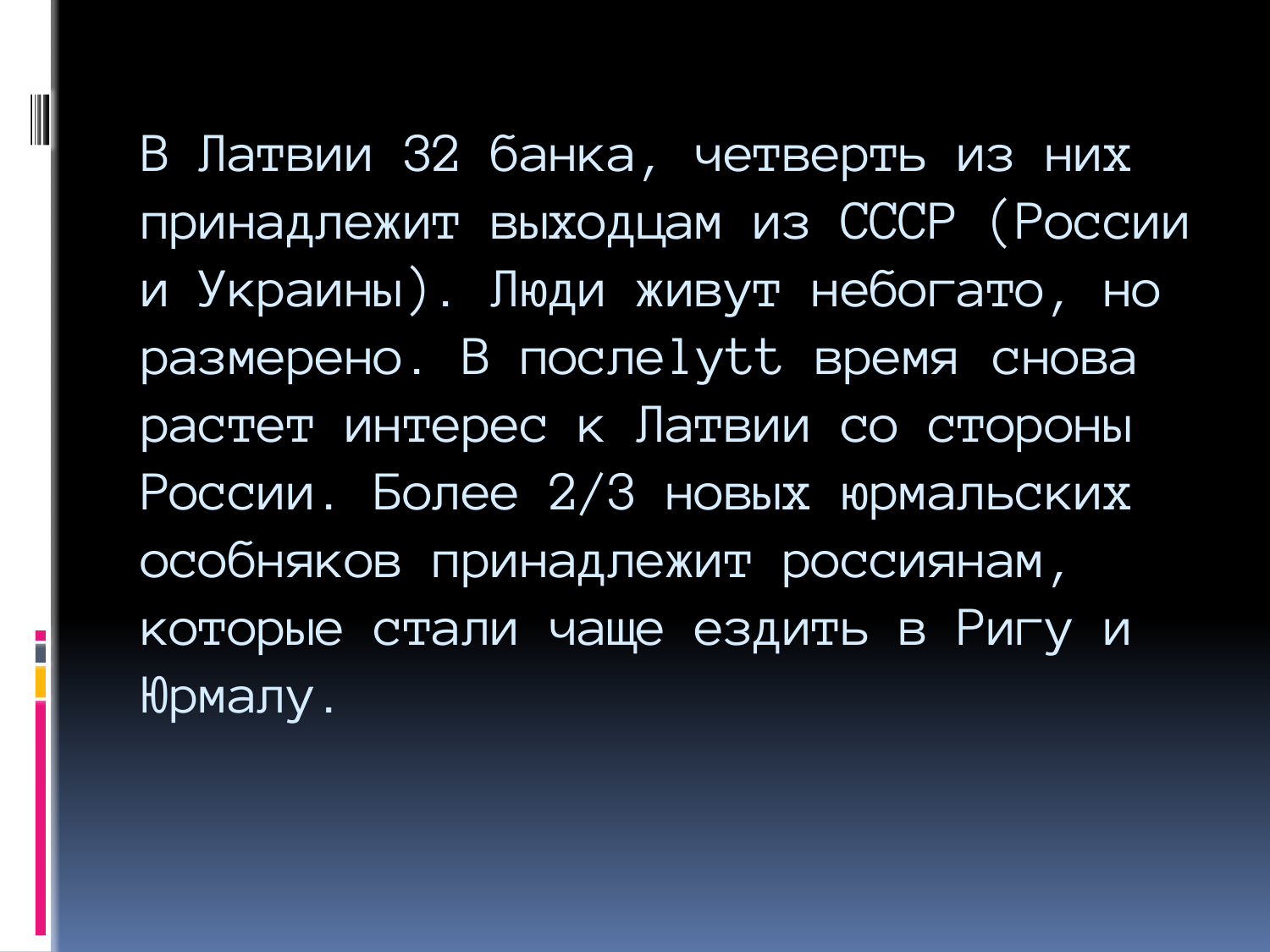

# В Латвии 32 банка, четверть из них принадлежит выходцам из СССР (России и Украины). Люди живут небогато, но размерено. В послеlytt время снова растет интерес к Латвии со стороны России. Более 2/3 новых юрмальских особняков принадлежит россиянам, которые стали чаще ездить в Ригу и Юрмалу.